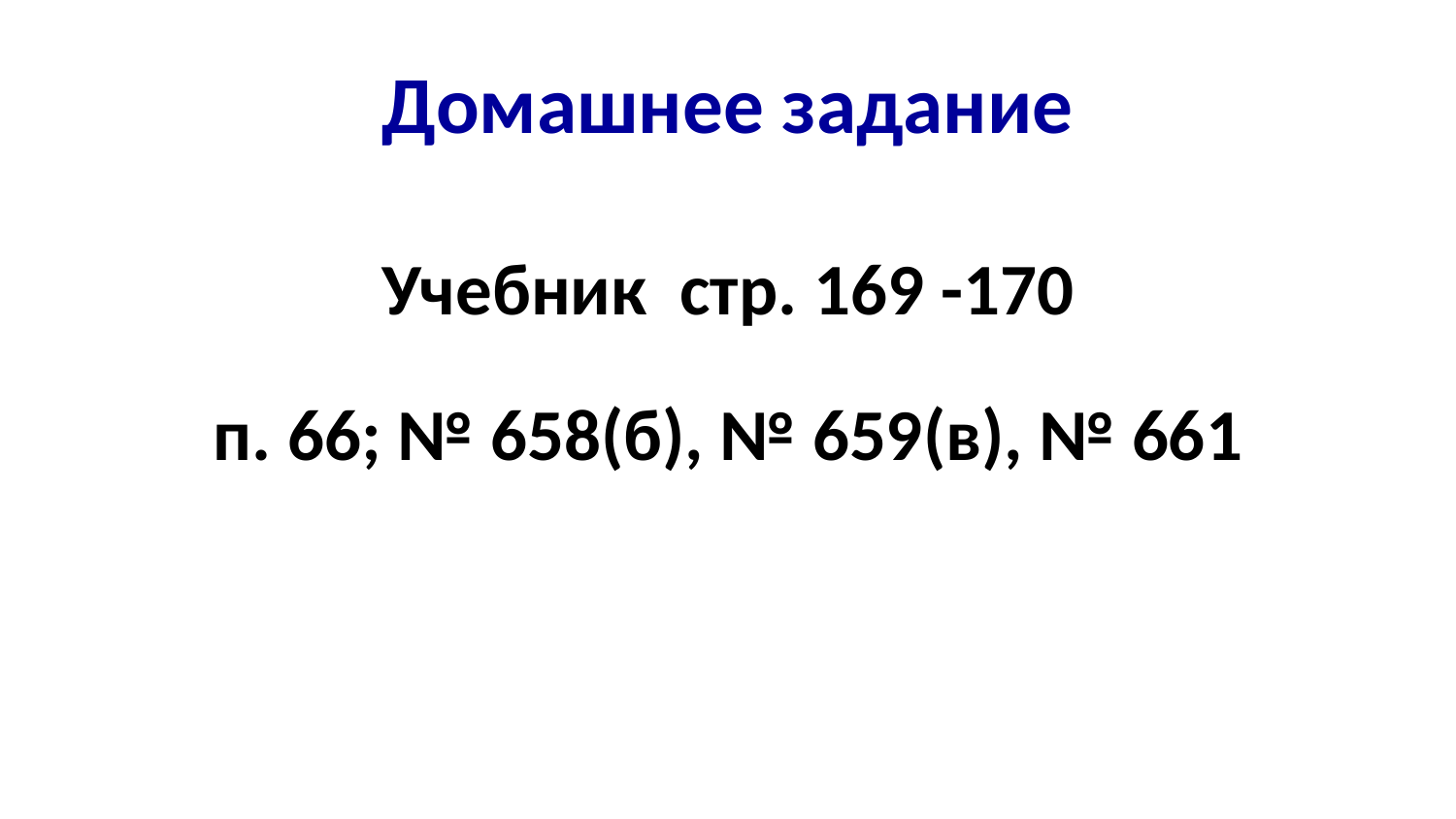

# Домашнее задание
Учебник  стр. 169 -170
п. 66; № 658(б), № 659(в), № 661